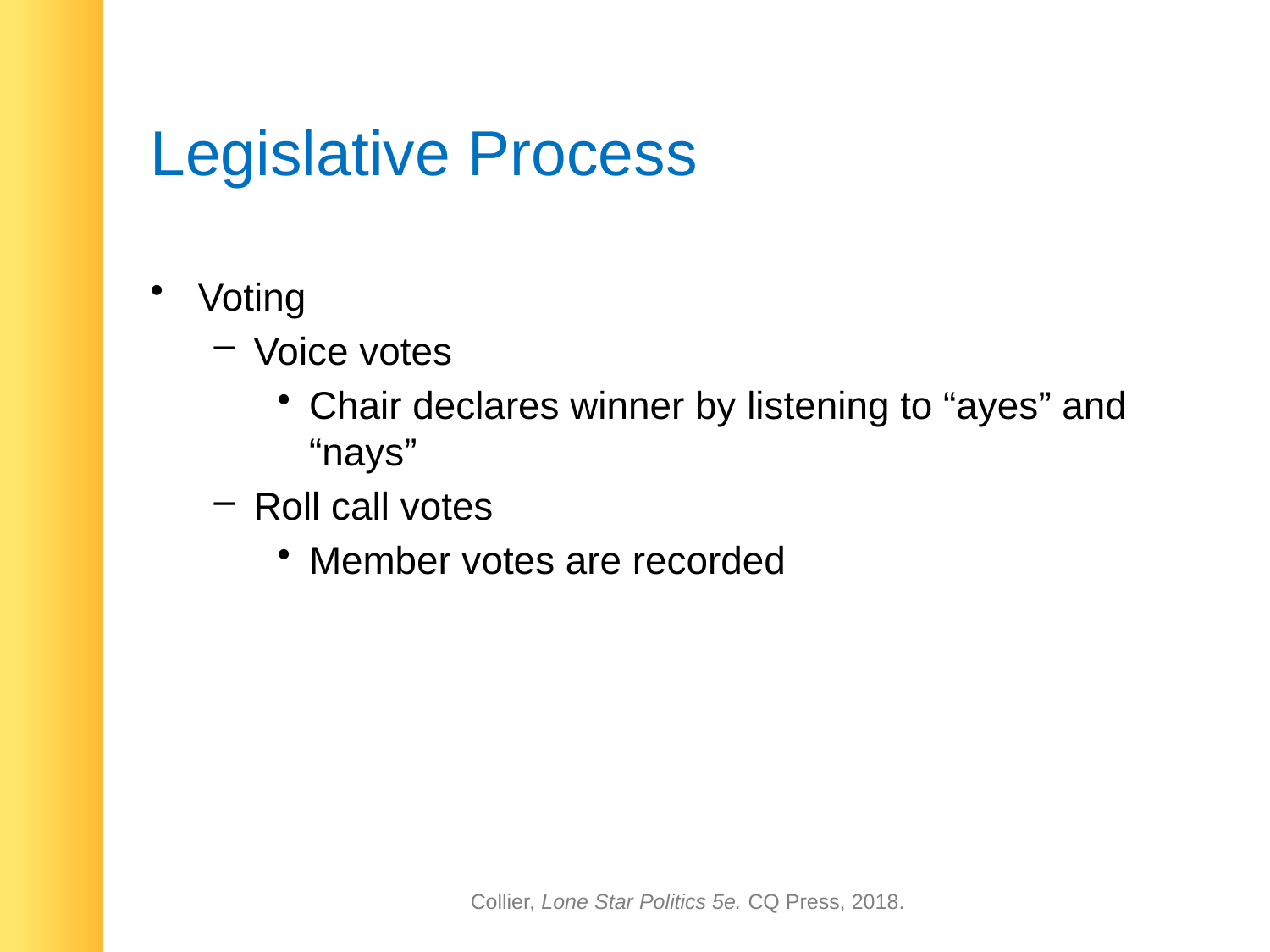

# Legislative Process
Voting
Voice votes
Chair declares winner by listening to “ayes” and “nays”
Roll call votes
Member votes are recorded
Collier, Lone Star Politics 5e. CQ Press, 2018.